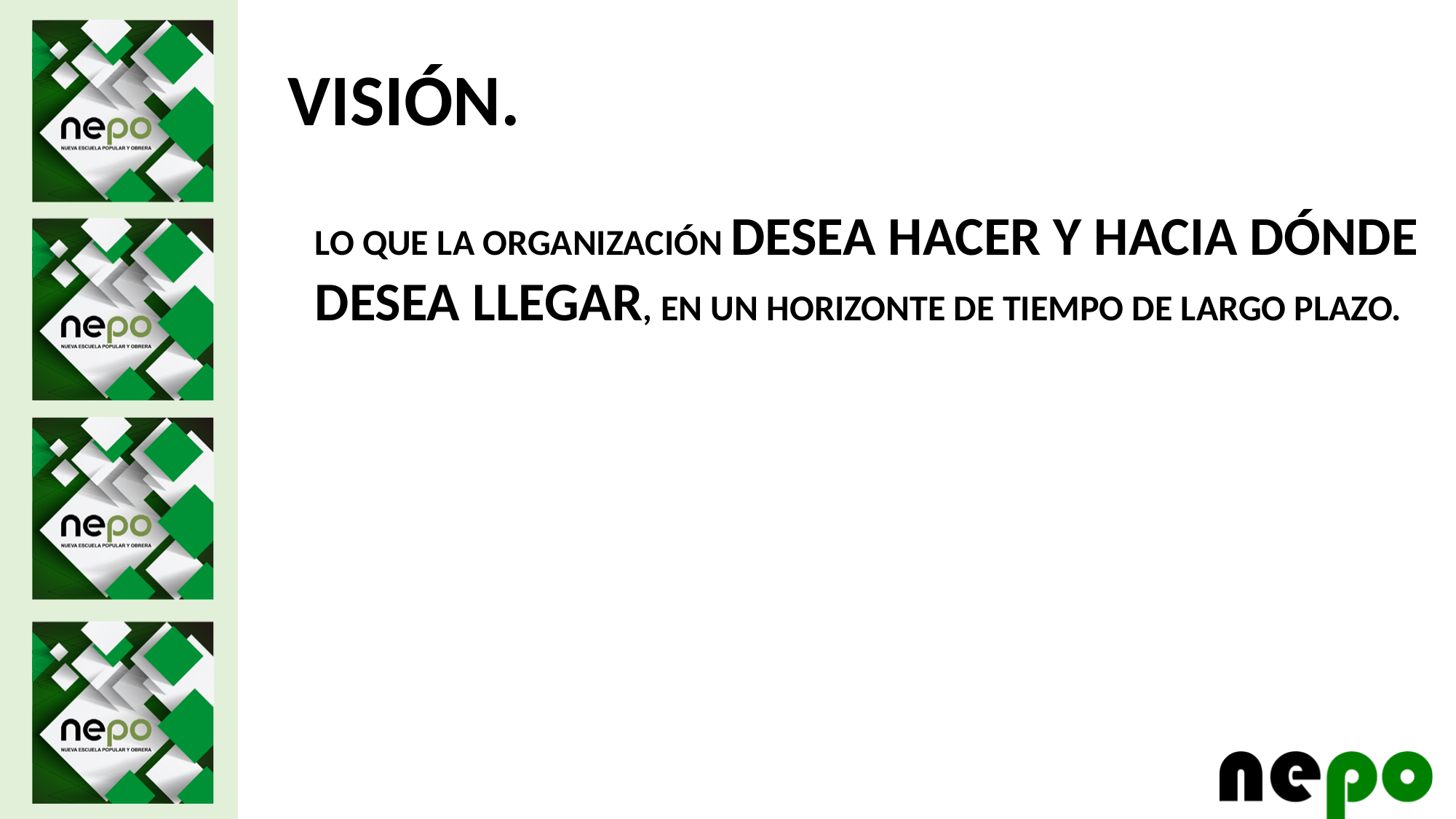

VISIÓN.
LO QUE LA ORGANIZACIÓN DESEA HACER Y HACIA DÓNDE DESEA LLEGAR, EN UN HORIZONTE DE TIEMPO DE LARGO PLAZO.